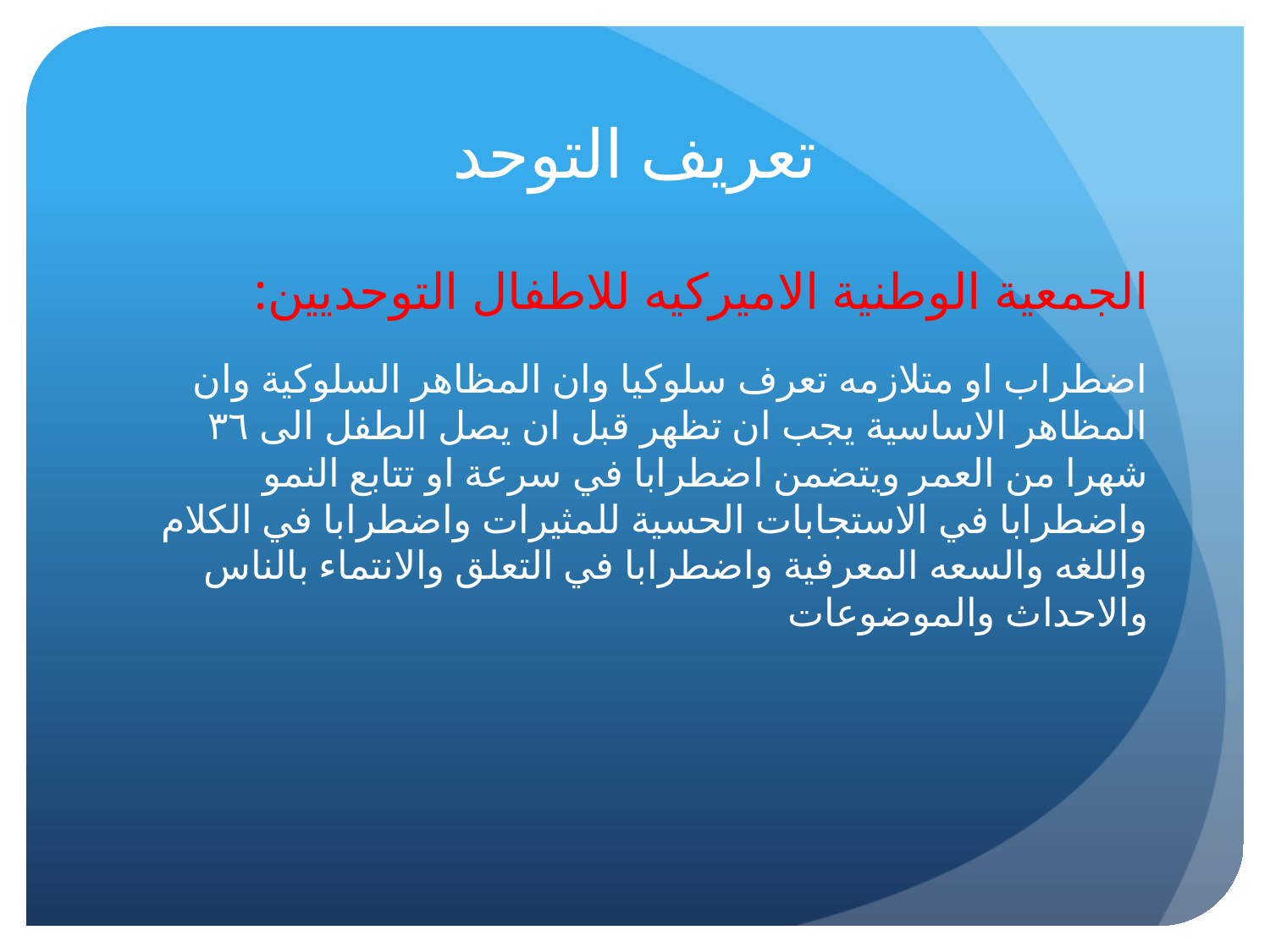

# تعريف التوحد
الجمعية الوطنية الاميركيه للاطفال التوحديين:
اضطراب او متلازمه تعرف سلوكيا وان المظاهر السلوكية وان المظاهر الاساسية يجب ان تظهر قبل ان يصل الطفل الى ٣٦ شهرا من العمر ويتضمن اضطرابا في سرعة او تتابع النمو واضطرابا في الاستجابات الحسية للمثيرات واضطرابا في الكلام واللغه والسعه المعرفية واضطرابا في التعلق والانتماء بالناس والاحداث والموضوعات